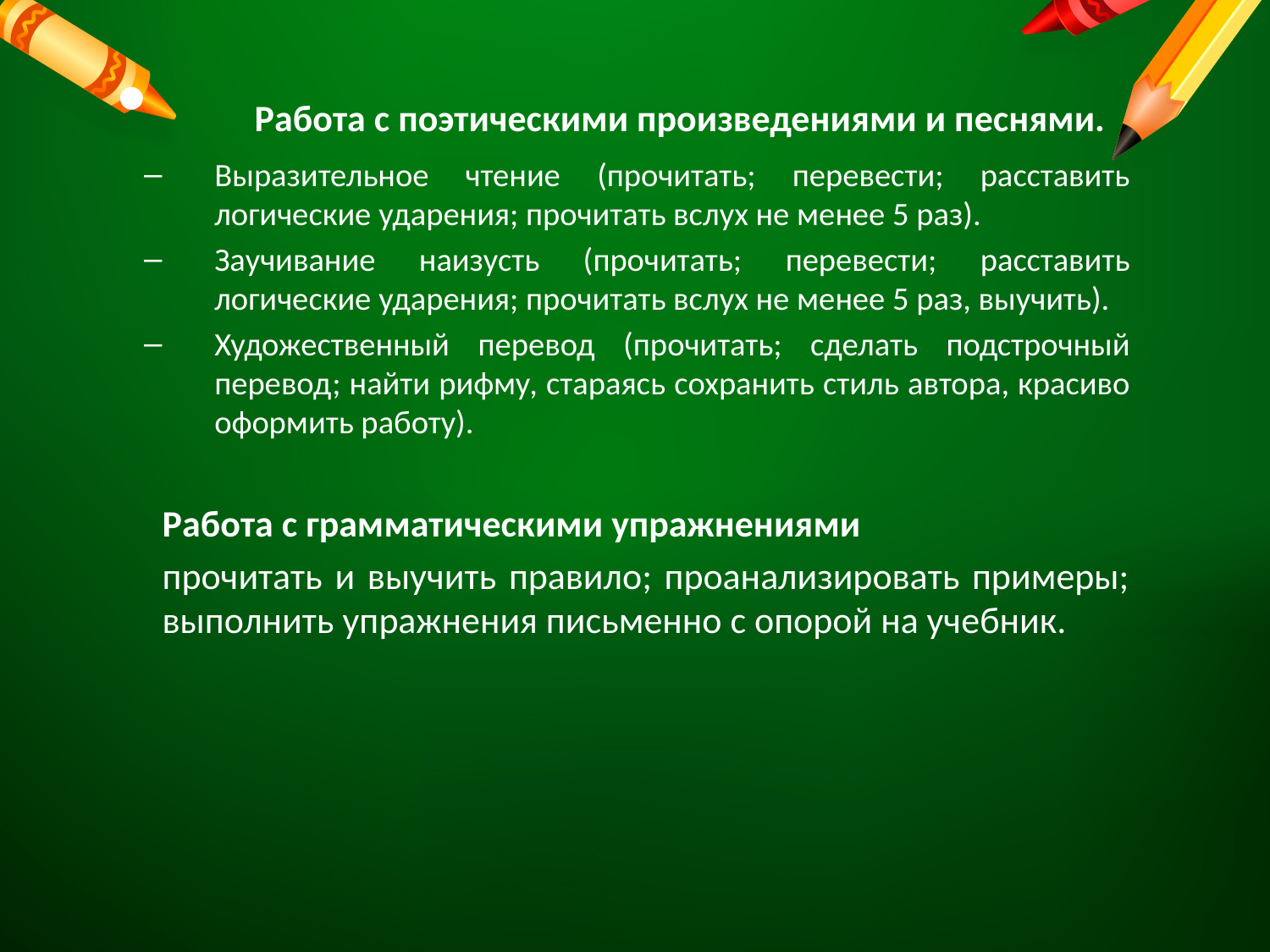

#
	 Работа с поэтическими произведениями и песнями.
Выразительное чтение (прочитать; перевести; расставить логические ударения; прочитать вслух не менее 5 раз).
Заучивание наизусть (прочитать; перевести; расставить логические ударения; прочитать вслух не менее 5 раз, выучить).
Художественный перевод (прочитать; сделать подстрочный перевод; найти рифму, стараясь сохранить стиль автора, красиво оформить работу).

		Работа с грамматическими упражнениями
		прочитать и выучить правило; проанализировать примеры; выполнить упражнения письменно с опорой на учебник.